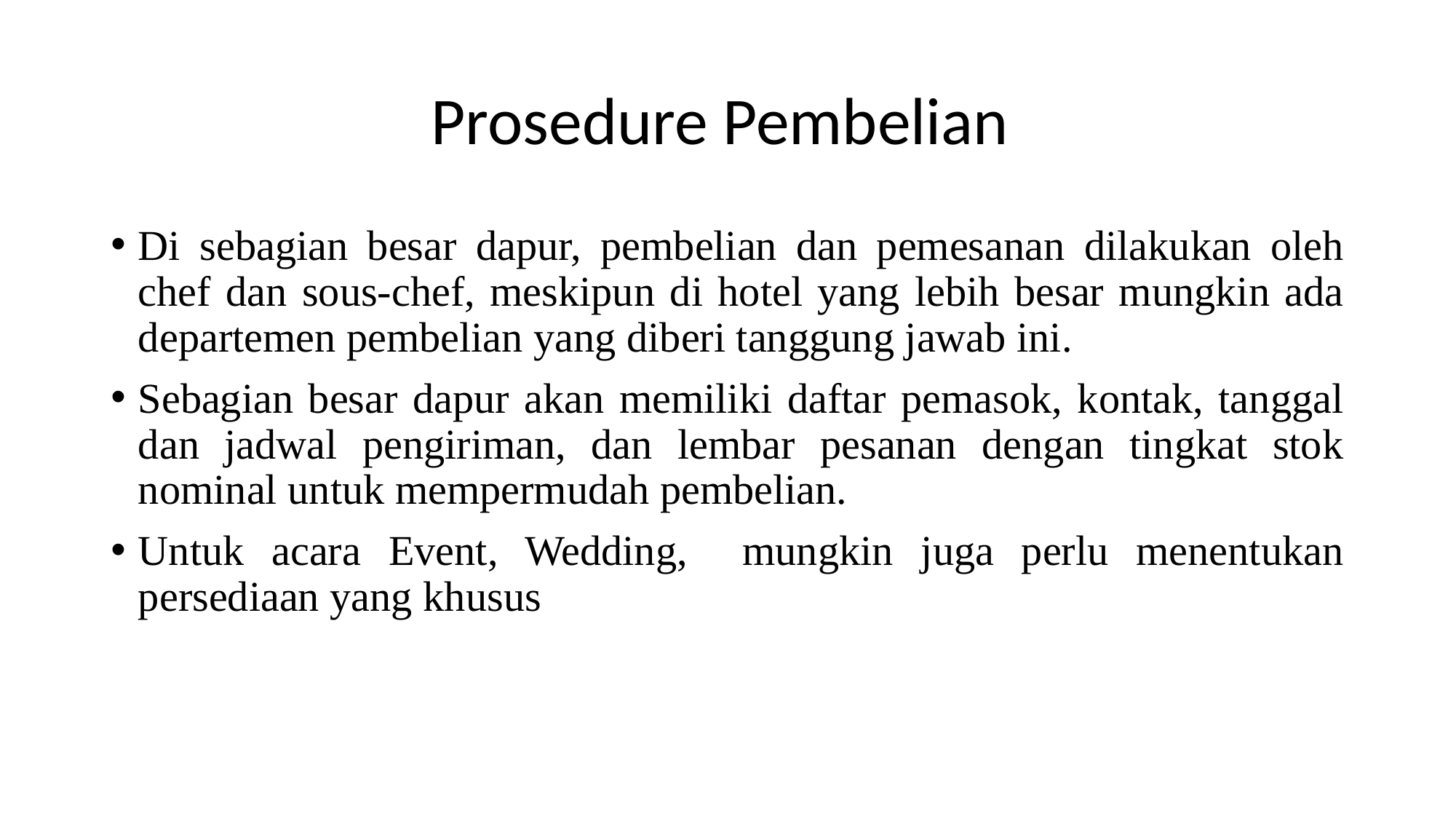

# Prosedure Pembelian
Di sebagian besar dapur, pembelian dan pemesanan dilakukan oleh chef dan sous-chef, meskipun di hotel yang lebih besar mungkin ada departemen pembelian yang diberi tanggung jawab ini.
Sebagian besar dapur akan memiliki daftar pemasok, kontak, tanggal dan jadwal pengiriman, dan lembar pesanan dengan tingkat stok nominal untuk mempermudah pembelian.
Untuk acara Event, Wedding,  mungkin juga perlu menentukan persediaan yang khusus